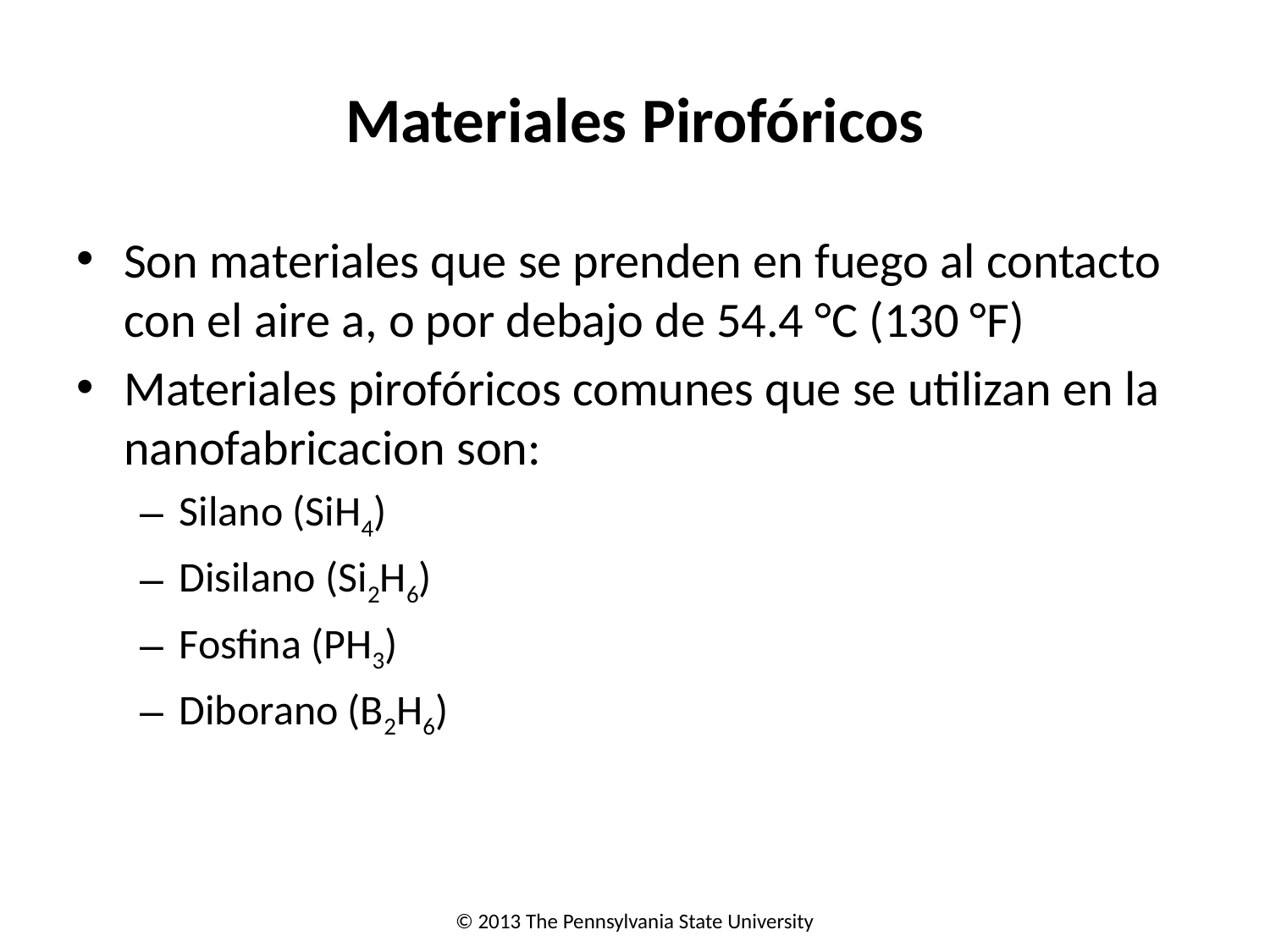

# Materiales Pirofóricos
Son materiales que se prenden en fuego al contacto con el aire a, o por debajo de 54.4 °C (130 °F)
Materiales pirofóricos comunes que se utilizan en la nanofabricacion son:
Silano (SiH4)
Disilano (Si2H6)
Fosfina (PH3)
Diborano (B2H6)